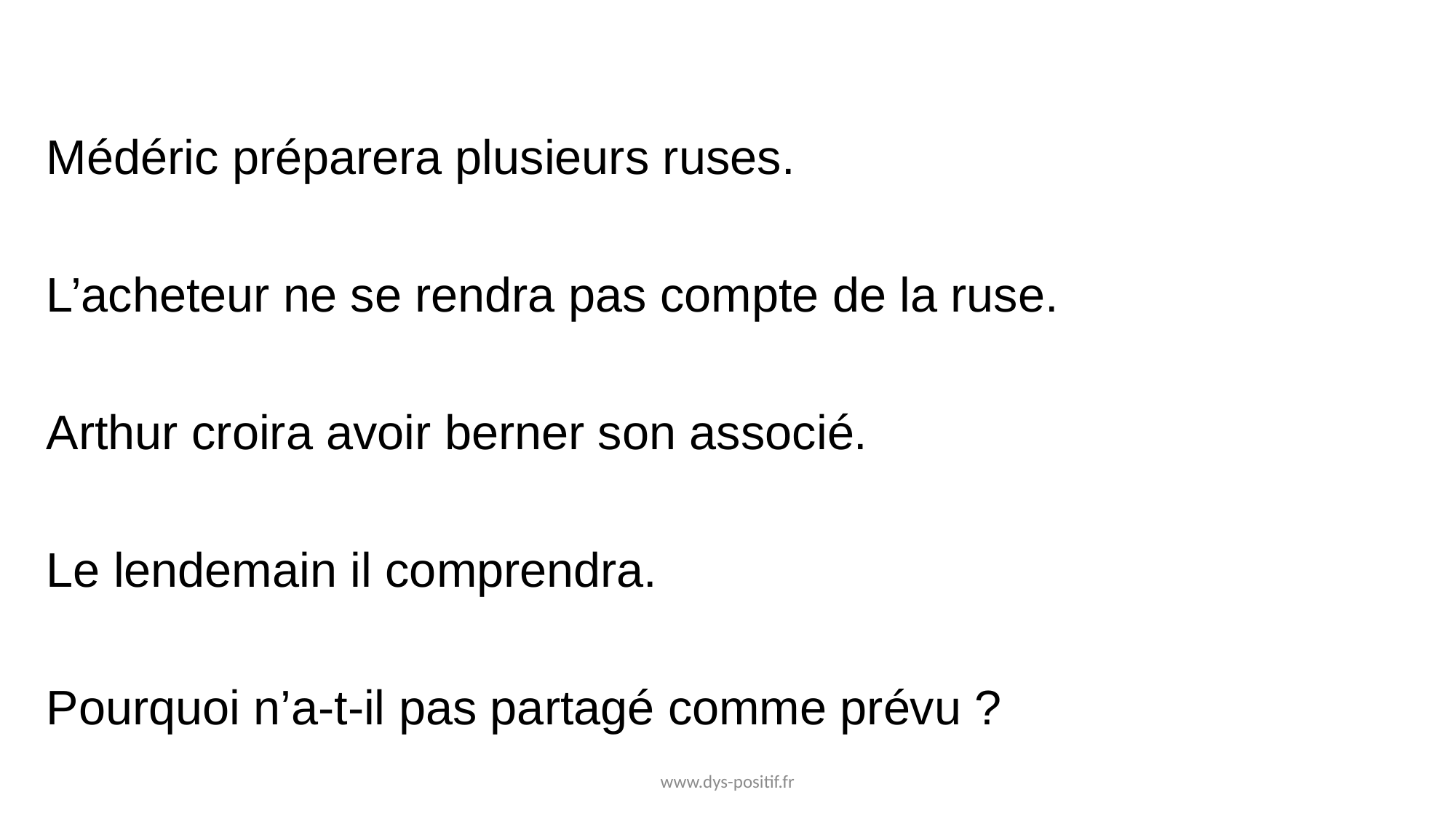

Médéric préparera plusieurs ruses.
L’acheteur ne se rendra pas compte de la ruse.
Arthur croira avoir berner son associé.
Le lendemain il comprendra.
Pourquoi n’a-t-il pas partagé comme prévu ?

www.dys-positif.fr